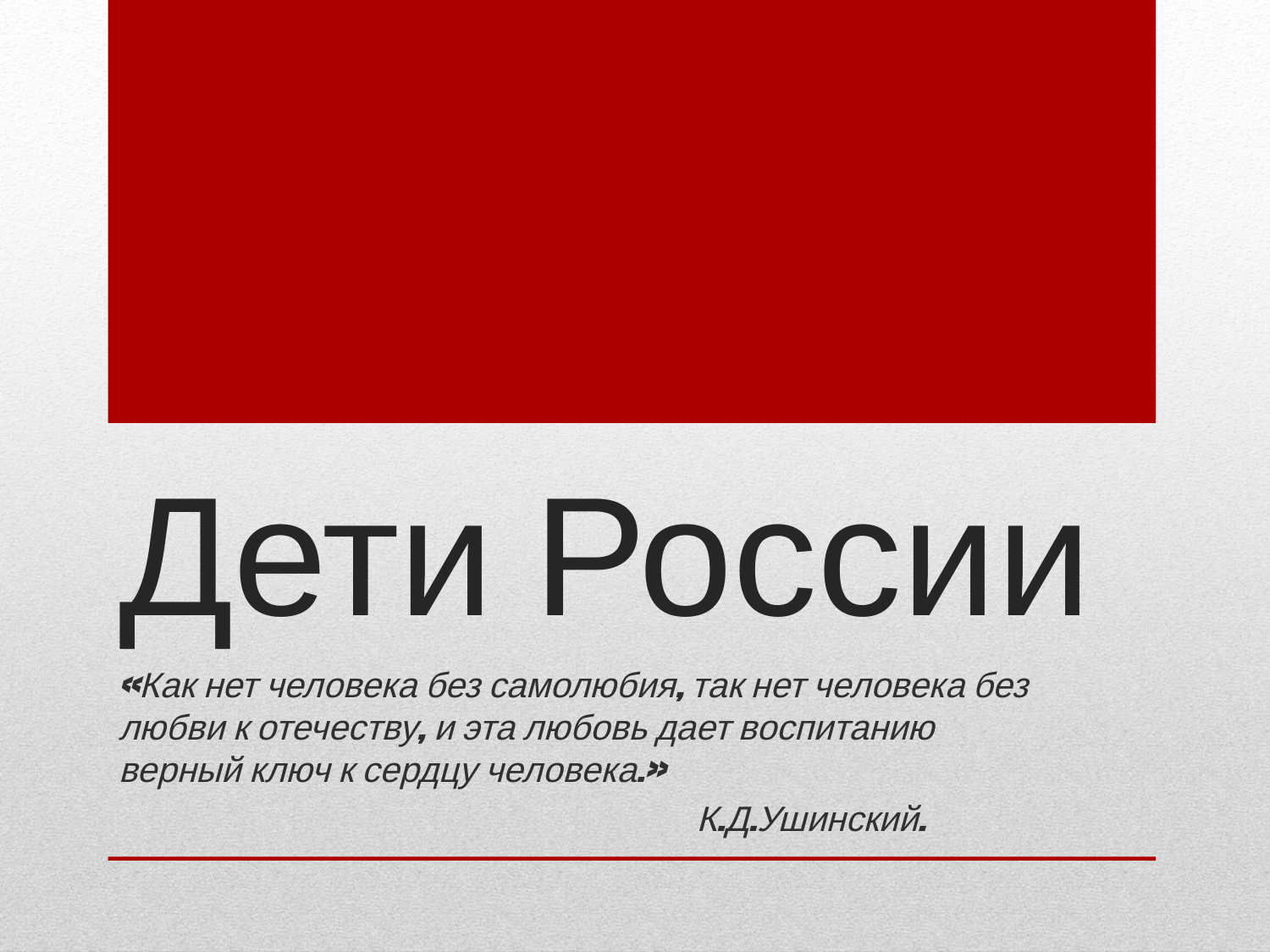

# Дети России
«Как нет человека без самолюбия, так нет человека без любви к отечеству, и эта любовь дает воспитанию верный ключ к сердцу человека.»
                                                                      К.Д.Ушинский.